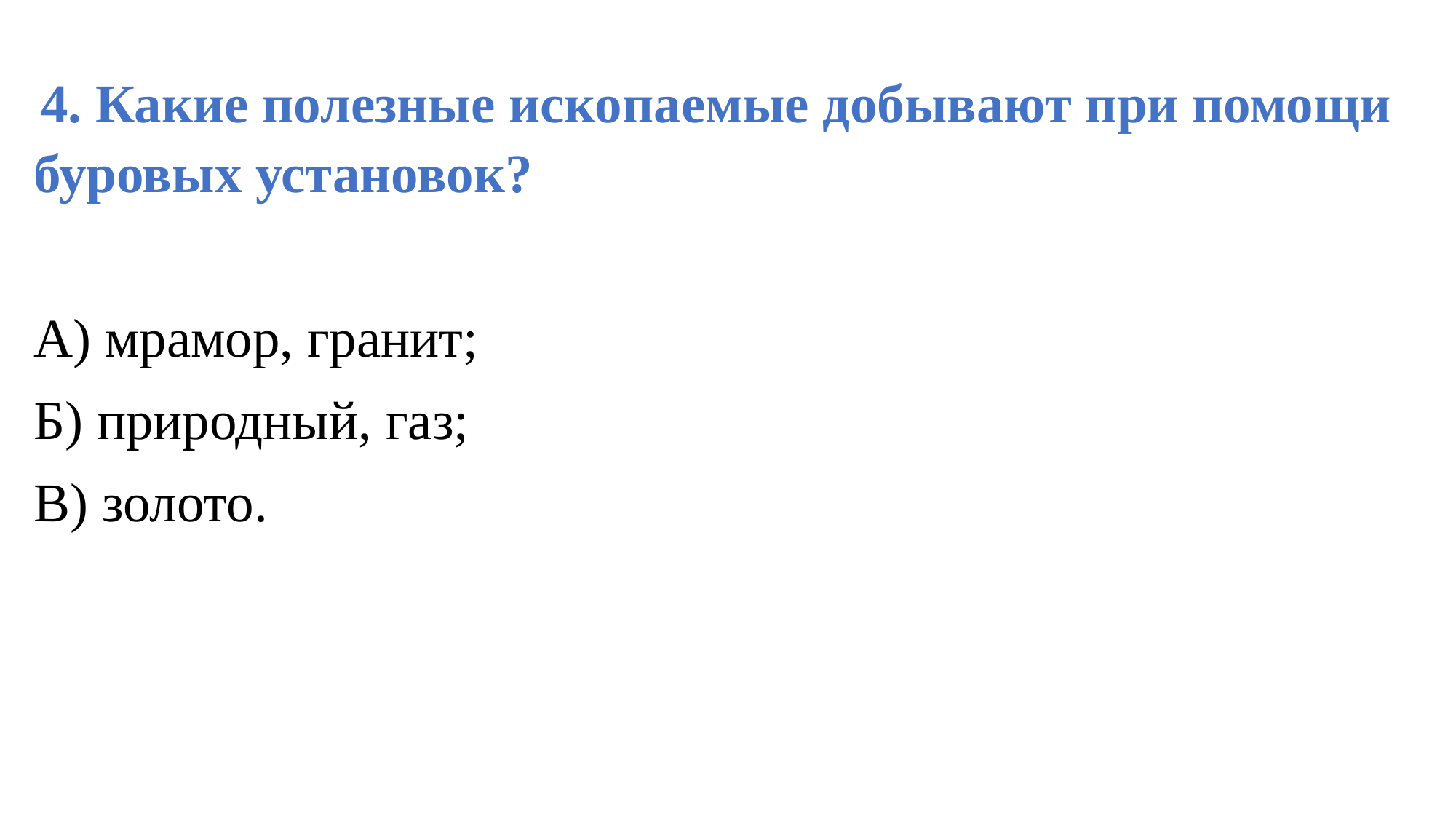

4. Какие полезные ископаемые добывают при помощи буровых установок?

А) мрамор, гранит;
Б) природный, газ;
В) золото.